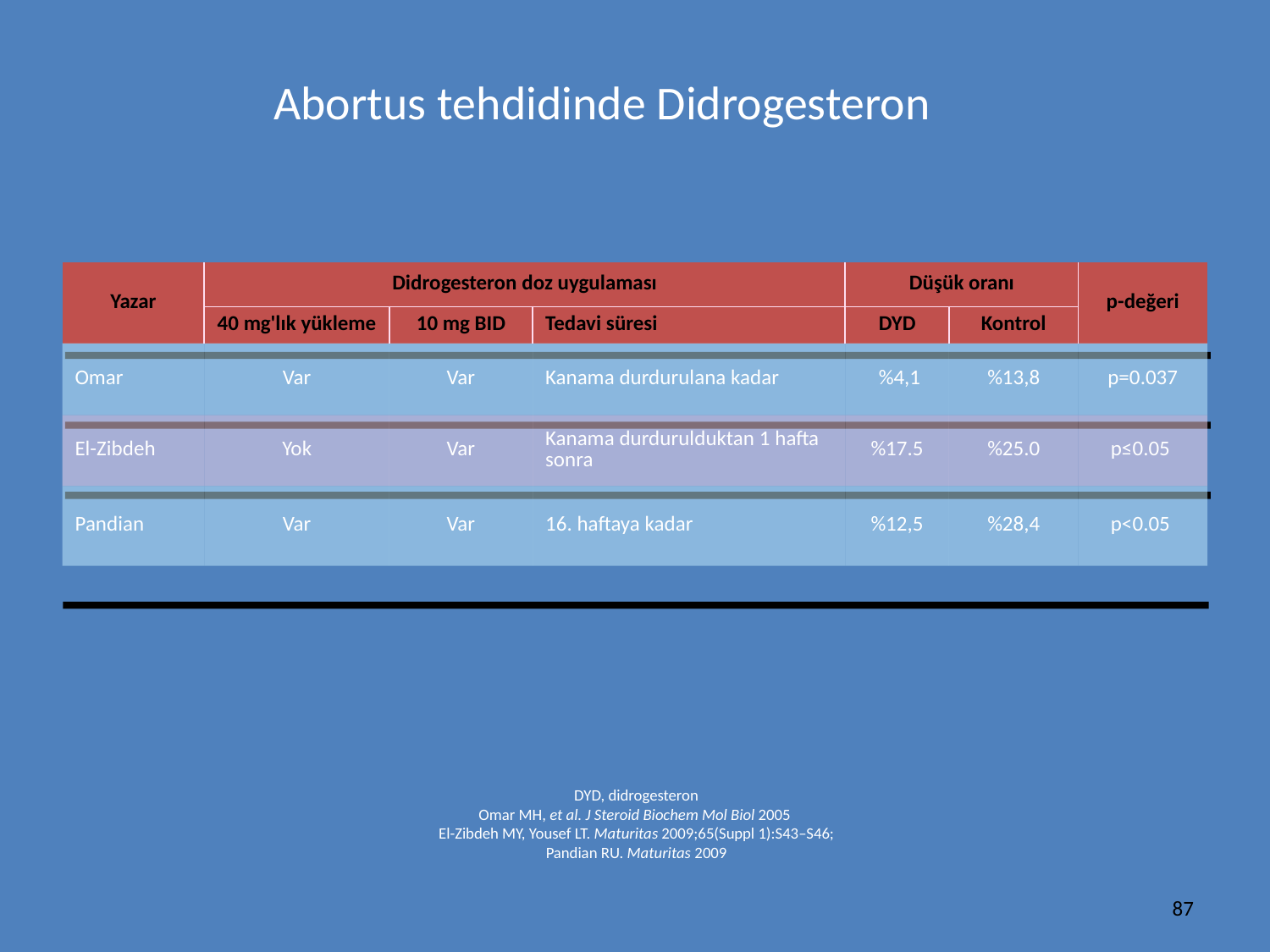

# Abortus tehdidinde Didrogesteron
| Yazar | Didrogesteron doz uygulaması |  |  | Düşük oranı |  | p-değeri |
| --- | --- | --- | --- | --- | --- | --- |
|  | 40 mg'lık yükleme | 10 mg BID | Tedavi süresi | DYD | Kontrol |  |
| Omar | Var | Var | Kanama durdurulana kadar | %4,1 | %13,8 | p=0.037 |
| El-Zibdeh | Yok | Var | Kanama durdurulduktan 1 hafta sonra | %17.5 | %25.0 | p≤0.05 |
| Pandian | Var | Var | 16. haftaya kadar | %12,5 | %28,4 | p<0.05 |

DYD, didrogesteron
Omar MH, et al. J Steroid Biochem Mol Biol 2005
El-Zibdeh MY, Yousef LT. Maturitas 2009;65(Suppl 1):S43–S46;
Pandian RU. Maturitas 2009
87